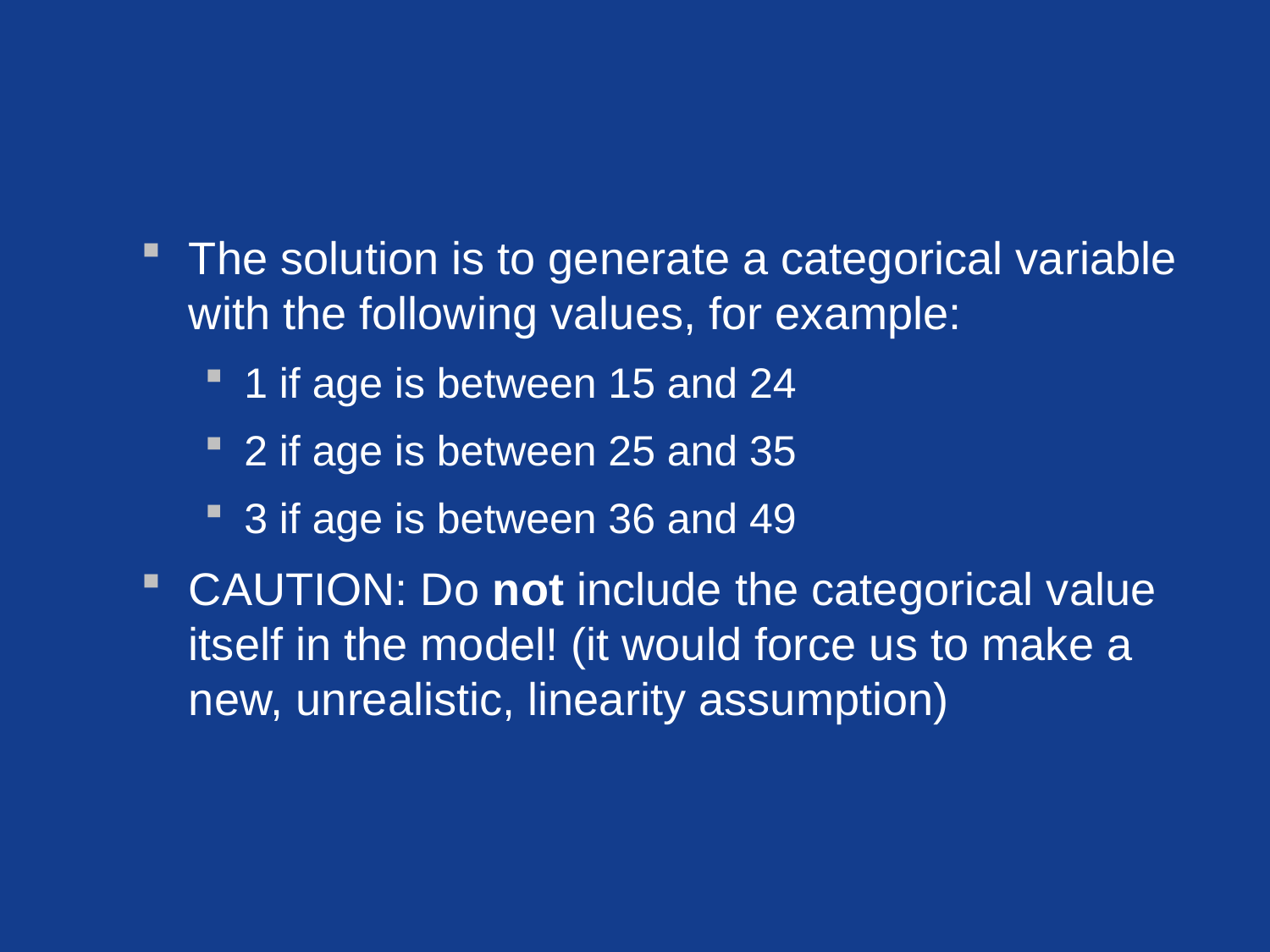

#
The solution is to generate a categorical variable with the following values, for example:
1 if age is between 15 and 24
2 if age is between 25 and 35
3 if age is between 36 and 49
CAUTION: Do not include the categorical value itself in the model! (it would force us to make a new, unrealistic, linearity assumption)